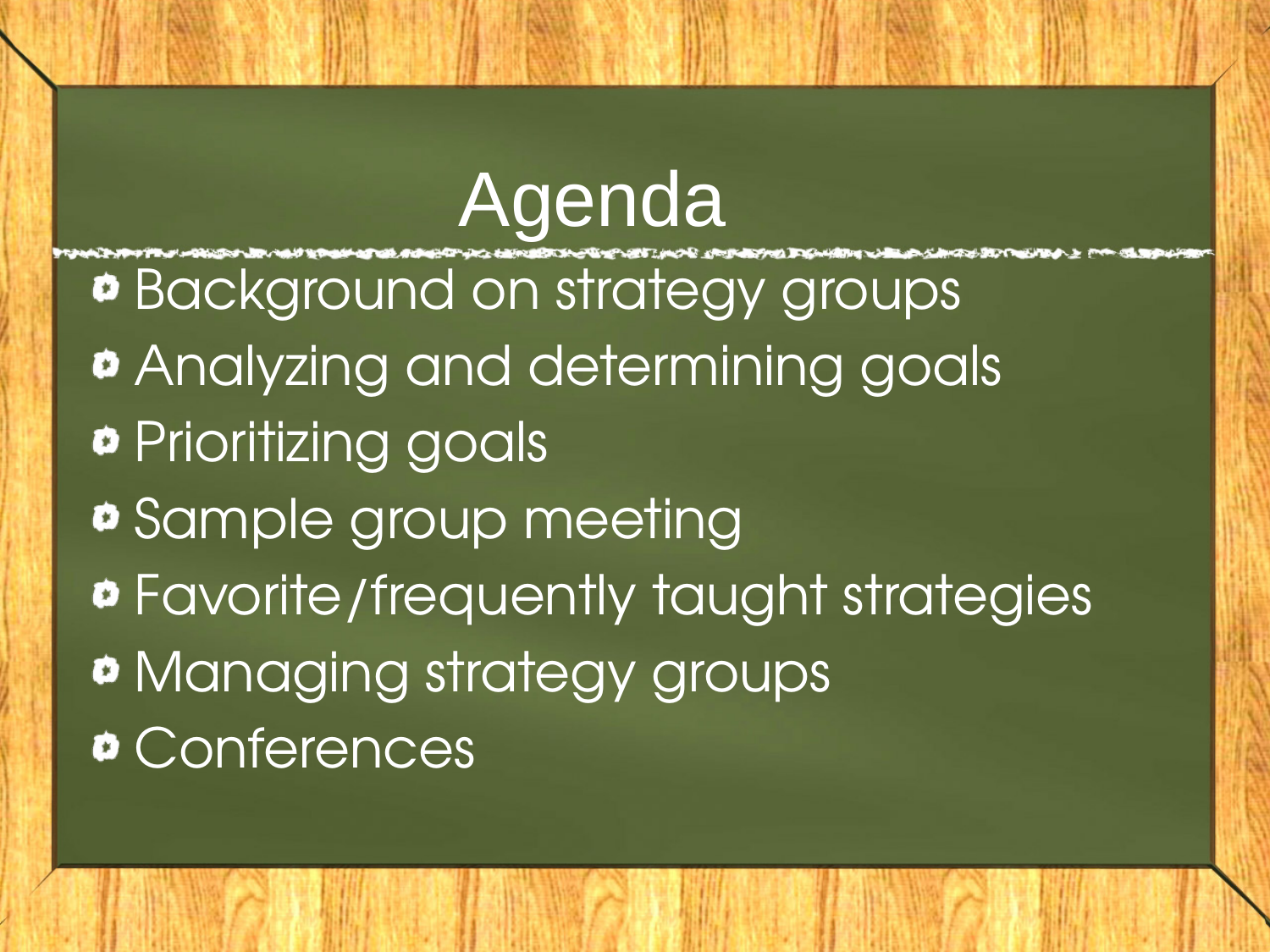

# Agenda

Background on strategy groups
Analyzing and determining goals
Prioritizing goals
Sample group meeting
Favorite/frequently taught strategies
Managing strategy groups
Conferences